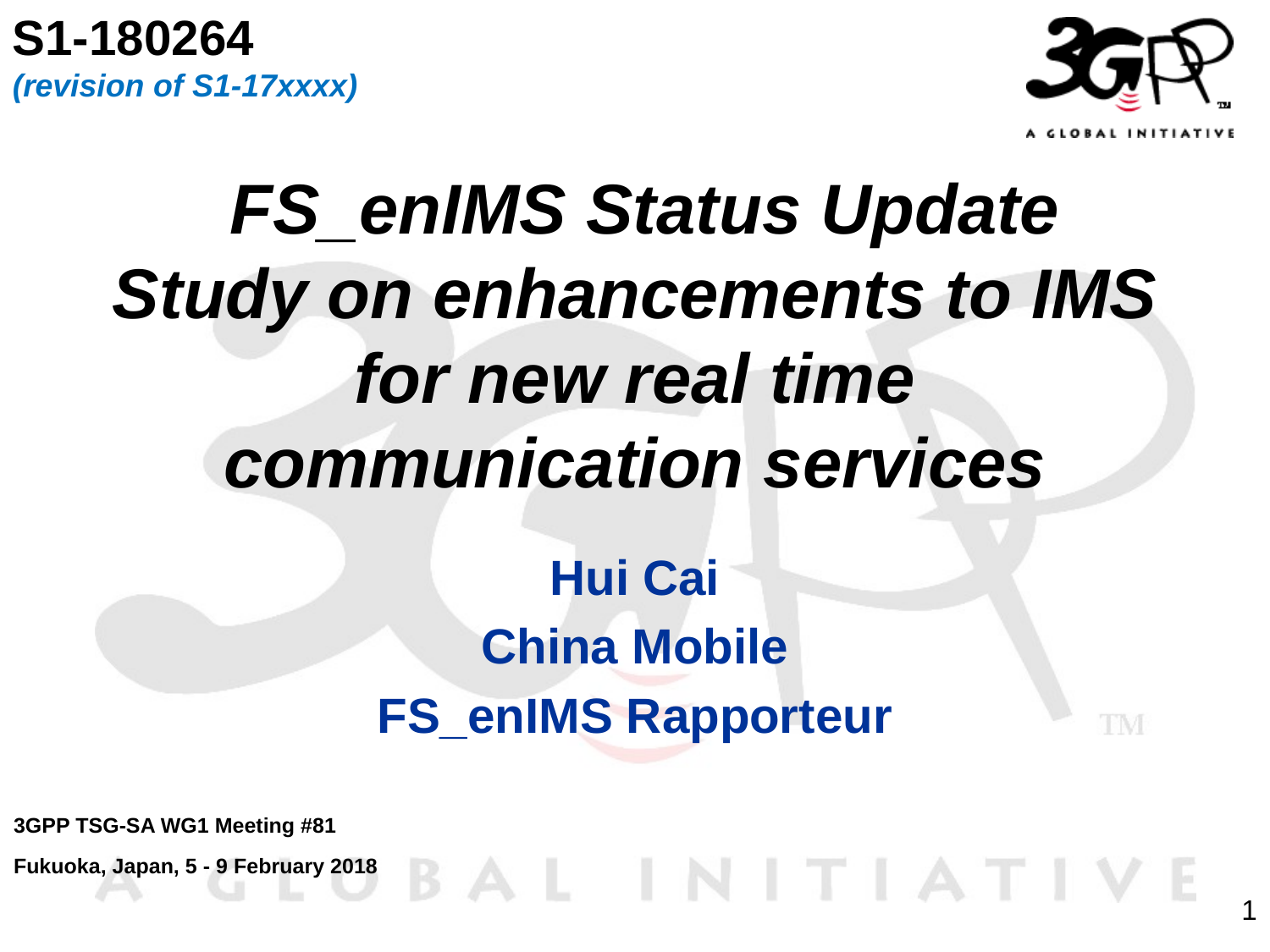

S1-180264 (revision of S1-17xxxx)
# FS_enIMS Status Update Study on enhancements to IMS for new real time communication services
Hui Cai
China Mobile
FS_enIMS Rapporteur
3GPP TSG-SA WG1 Meeting #81
Fukuoka, Japan, 5 - 9 February 2018
1